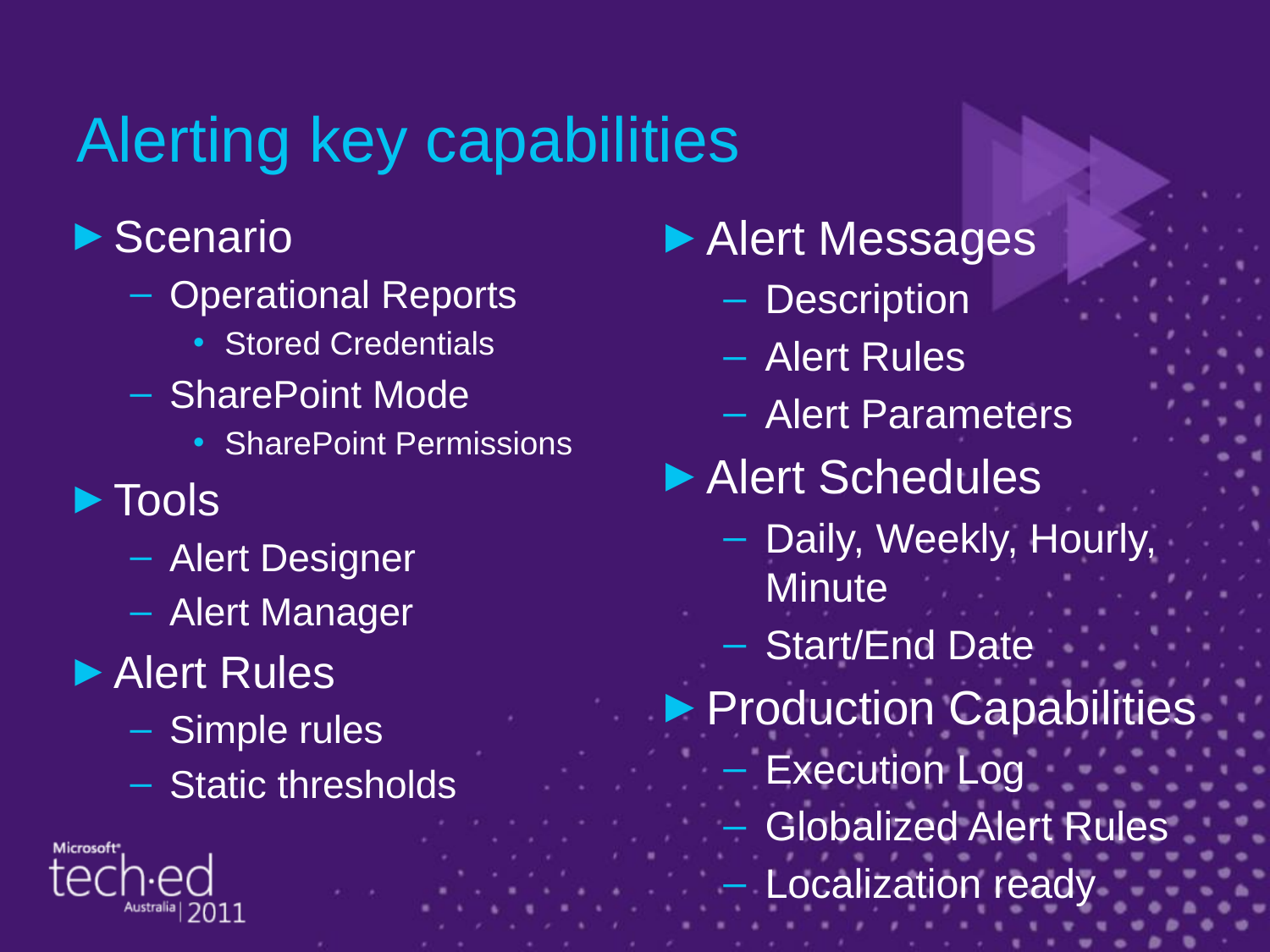

# Alerting key capabilities
Alert Messages
Description
Alert Rules
Alert Parameters
Alert Schedules
Daily, Weekly, Hourly, Minute
Start/End Date
Production Capabilities
Execution Log
Globalized Alert Rules
Localization ready

Scenario
Operational Reports
Stored Credentials
SharePoint Mode
SharePoint Permissions
Tools
Alert Designer
Alert Manager
Alert Rules
Simple rules
Static thresholds